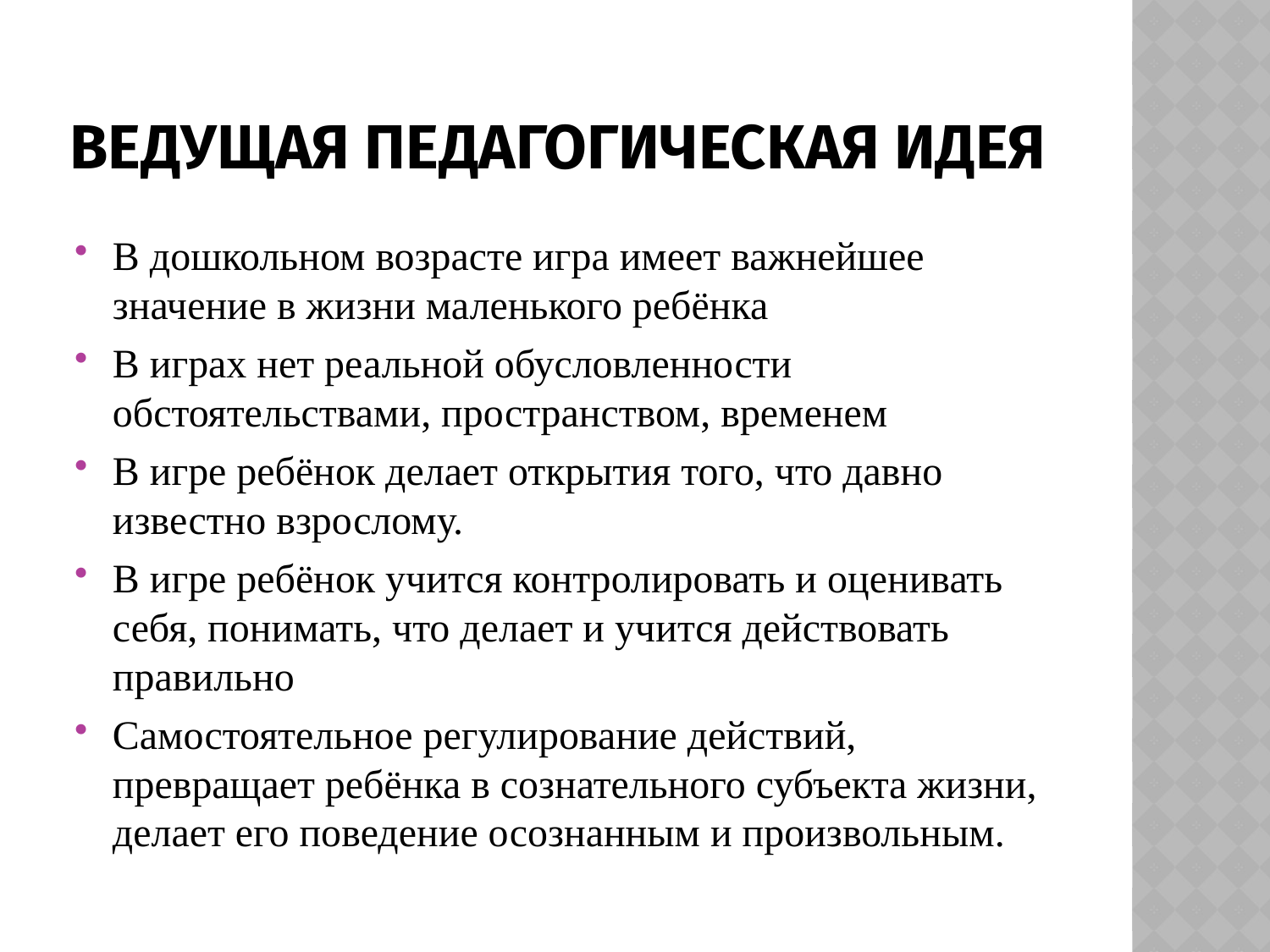

# Ведущая педагогическая идея
В дошкольном возрасте игра имеет важнейшее значение в жизни маленького ребёнка
В играх нет реальной обусловленности обстоятельствами, пространством, временем
В игре ребёнок делает открытия того, что давно известно взрослому.
В игре ребёнок учится контролировать и оценивать себя, понимать, что делает и учится действовать правильно
Самостоятельное регулирование действий, превращает ребёнка в сознательного субъекта жизни, делает его поведение осознанным и произвольным.